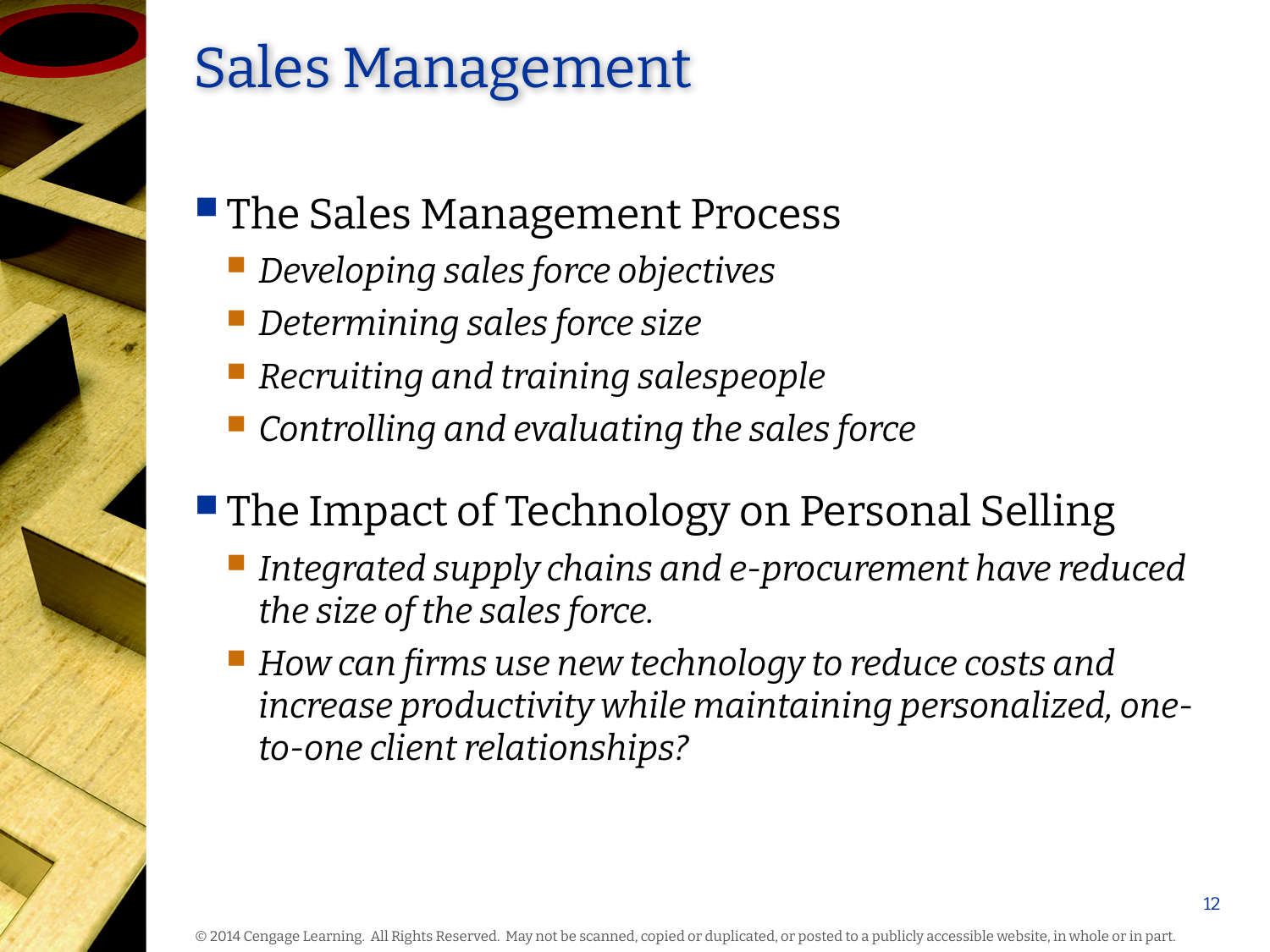

# Sales Management
The Sales Management Process
Developing sales force objectives
Determining sales force size
Recruiting and training salespeople
Controlling and evaluating the sales force
The Impact of Technology on Personal Selling
Integrated supply chains and e-procurement have reduced the size of the sales force.
How can firms use new technology to reduce costs and increase productivity while maintaining personalized, one-to-one client relationships?
12